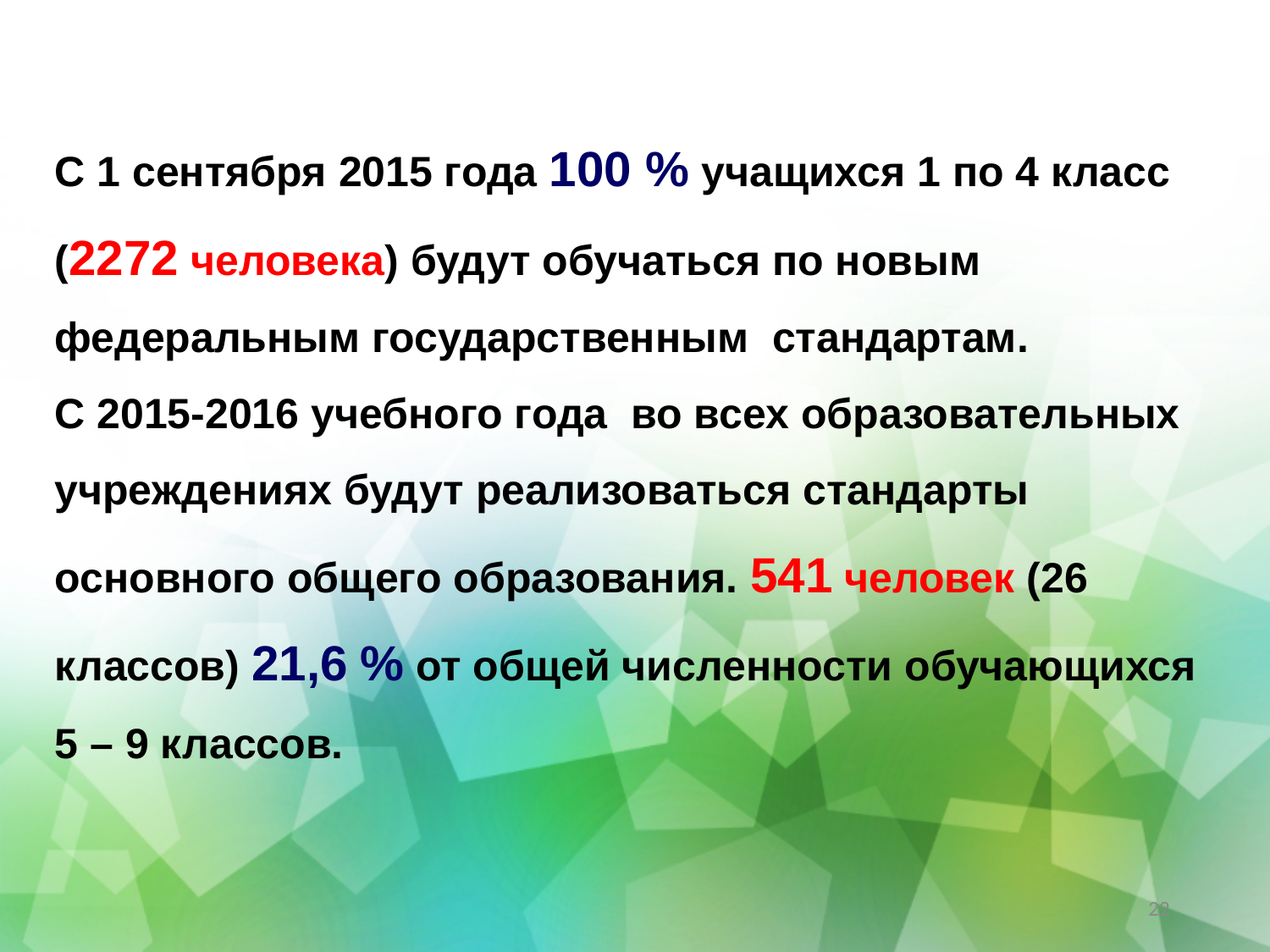

С 1 сентября 2015 года 100 % учащихся 1 по 4 класс (2272 человека) будут обучаться по новым федеральным государственным  стандартам.
С 2015-2016 учебного года  во всех образовательных учреждениях будут реализоваться стандарты основного общего образования. 541 человек (26 классов) 21,6 % от общей численности обучающихся 5 – 9 классов.
22